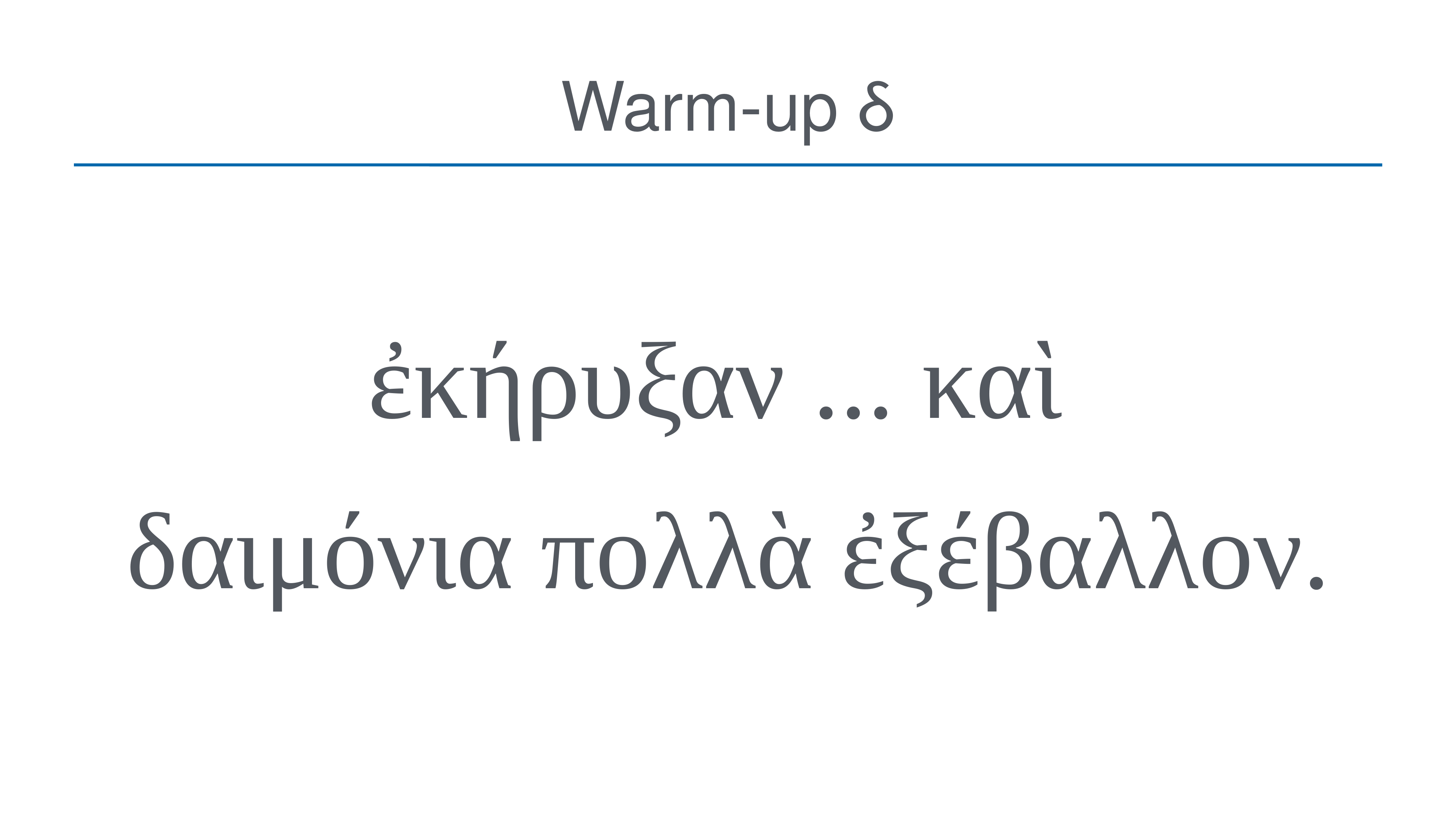

# Warm-up δ
ἐκήρυξαν ... καὶ
δαιμόνια πολλὰ ἐξέβαλλον.